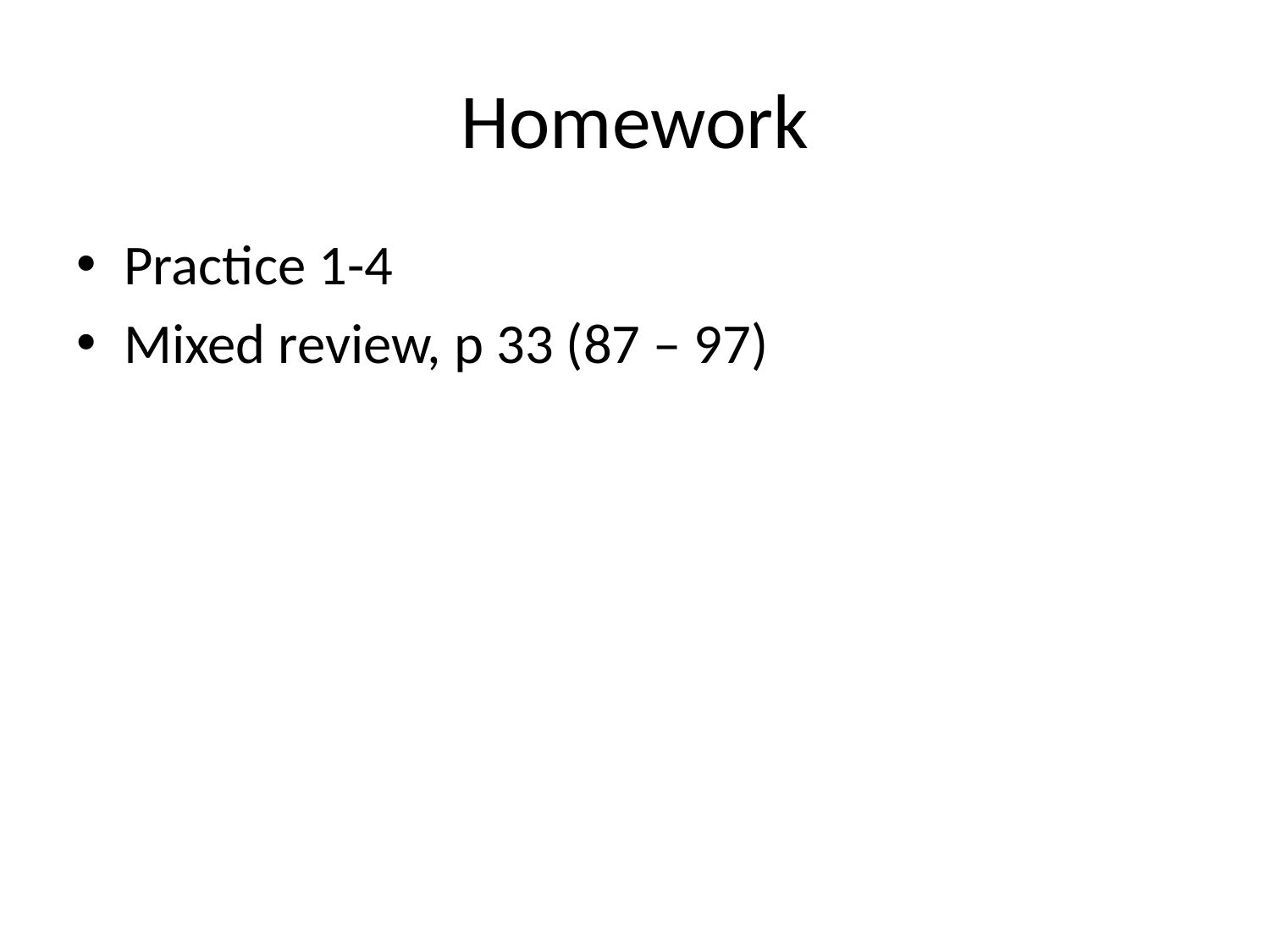

# Homework
Practice 1-4
Mixed review, p 33 (87 – 97)